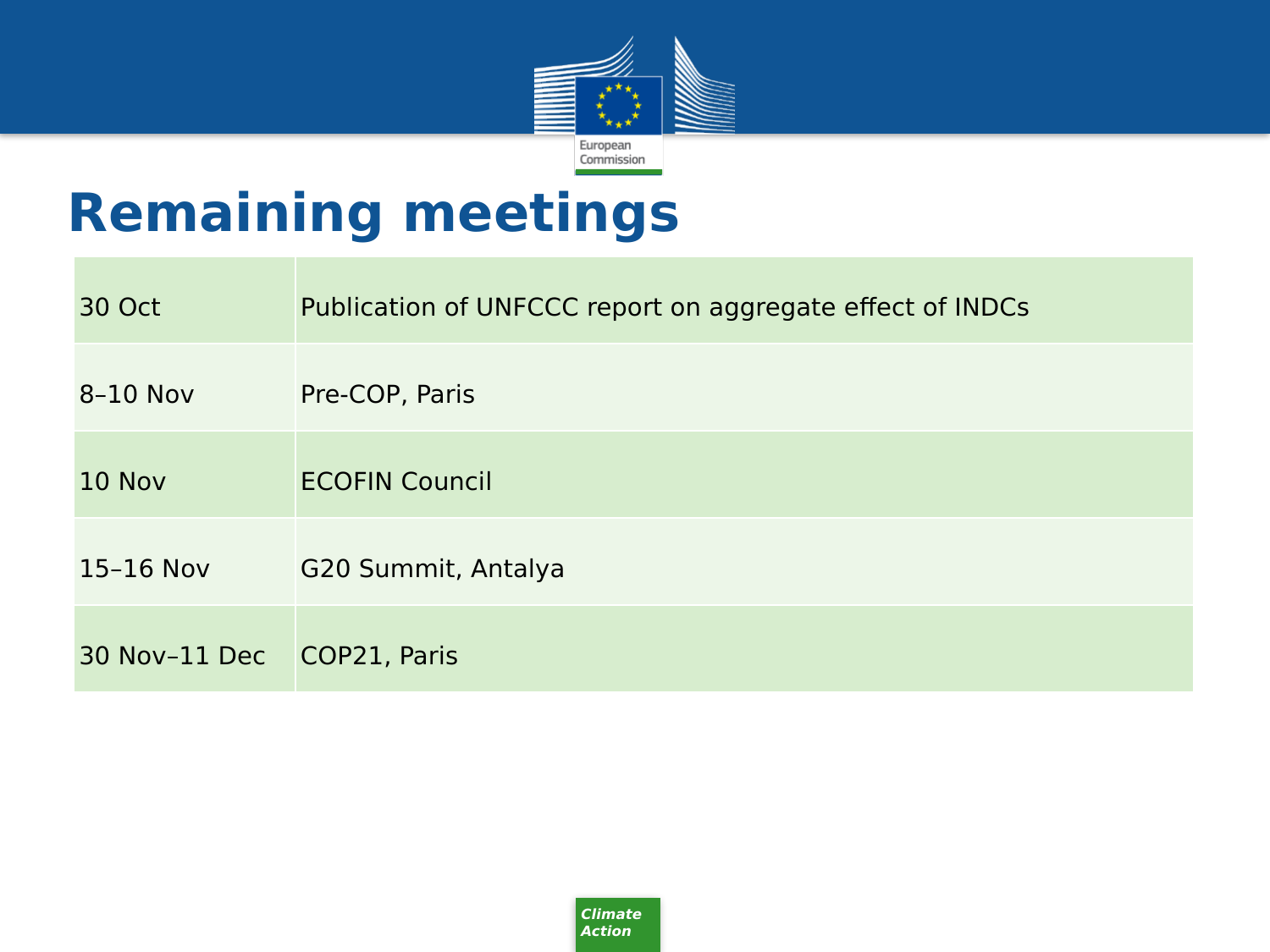

# Remaining meetings
| 30 Oct | Publication of UNFCCC report on aggregate effect of INDCs |
| --- | --- |
| 8–10 Nov | Pre-COP, Paris |
| 10 Nov | ECOFIN Council |
| 15–16 Nov | G20 Summit, Antalya |
| 30 Nov–11 Dec | COP21, Paris |